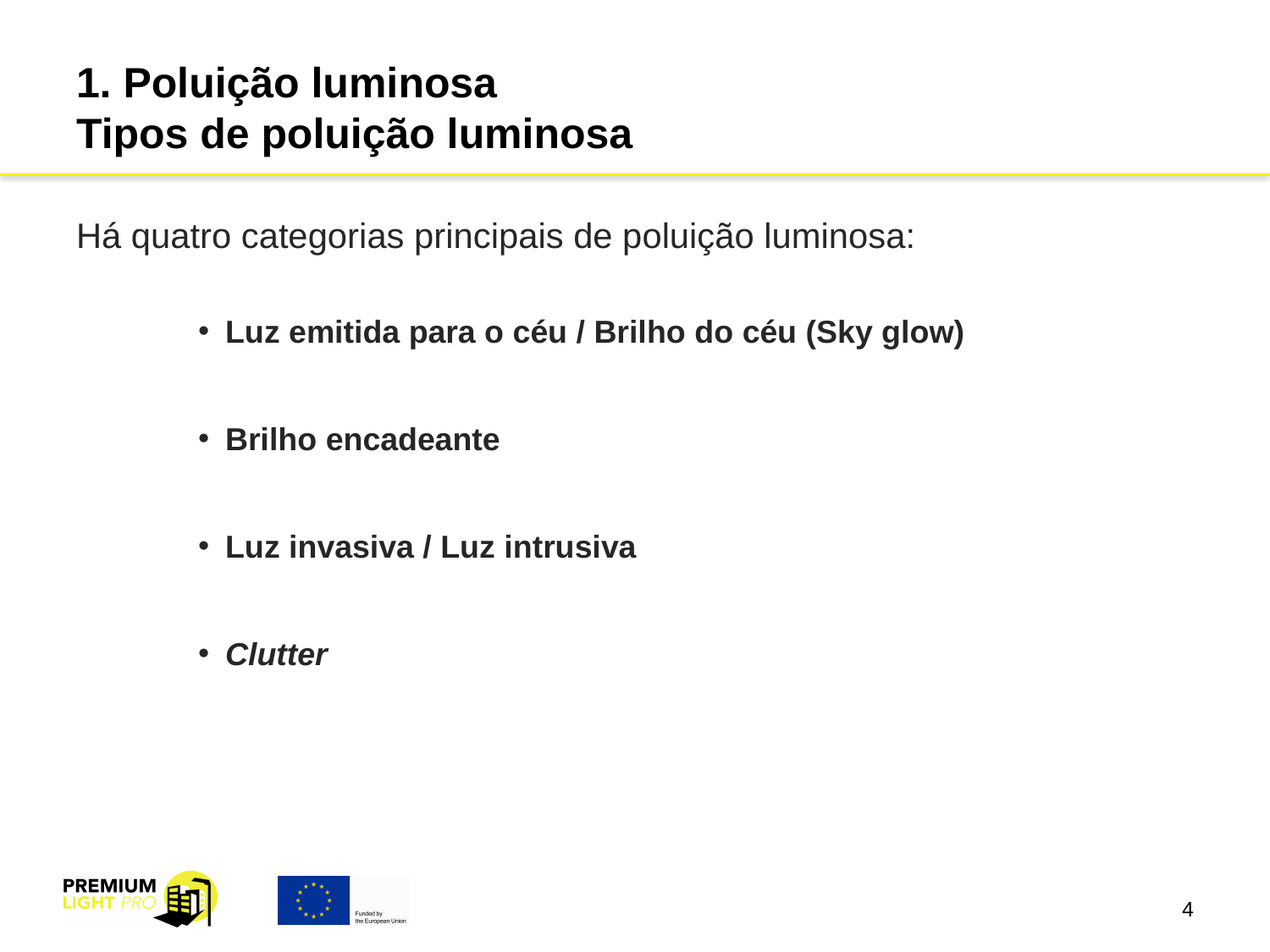

# 1. Poluição luminosa Tipos de poluição luminosa
Há quatro categorias principais de poluição luminosa:

Luz emitida para o céu / Brilho do céu (Sky glow)

Brilho encadeante

Luz invasiva / Luz intrusiva

Clutter